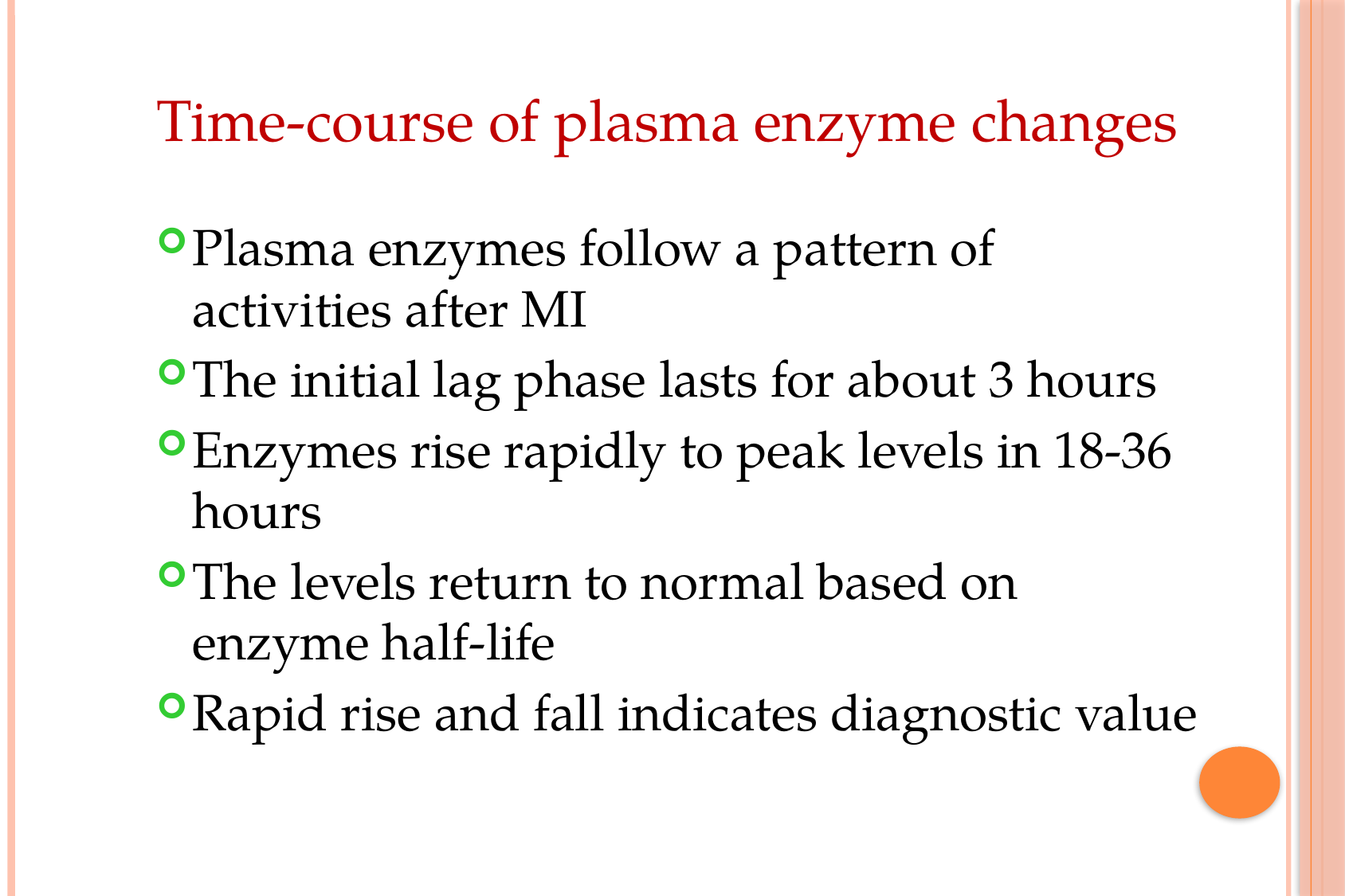

Time-course of plasma enzyme changes
Plasma enzymes follow a pattern of activities after MI
The initial lag phase lasts for about 3 hours
Enzymes rise rapidly to peak levels in 18-36 hours
The levels return to normal based on enzyme half-life
Rapid rise and fall indicates diagnostic value